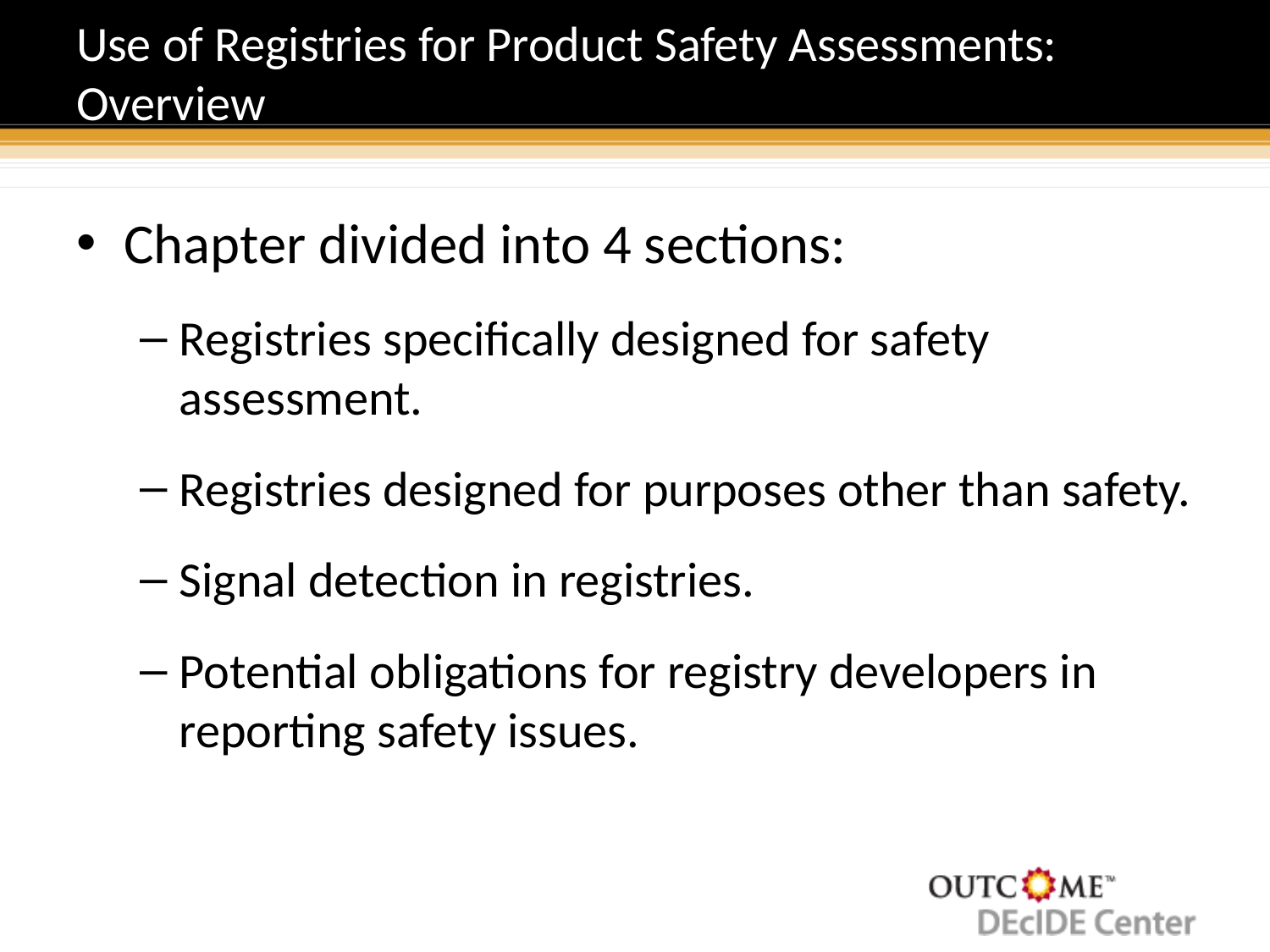

# Use of Registries for Product Safety Assessments:  Overview
Chapter divided into 4 sections:
Registries specifically designed for safety assessment.
Registries designed for purposes other than safety.
Signal detection in registries.
Potential obligations for registry developers in reporting safety issues.